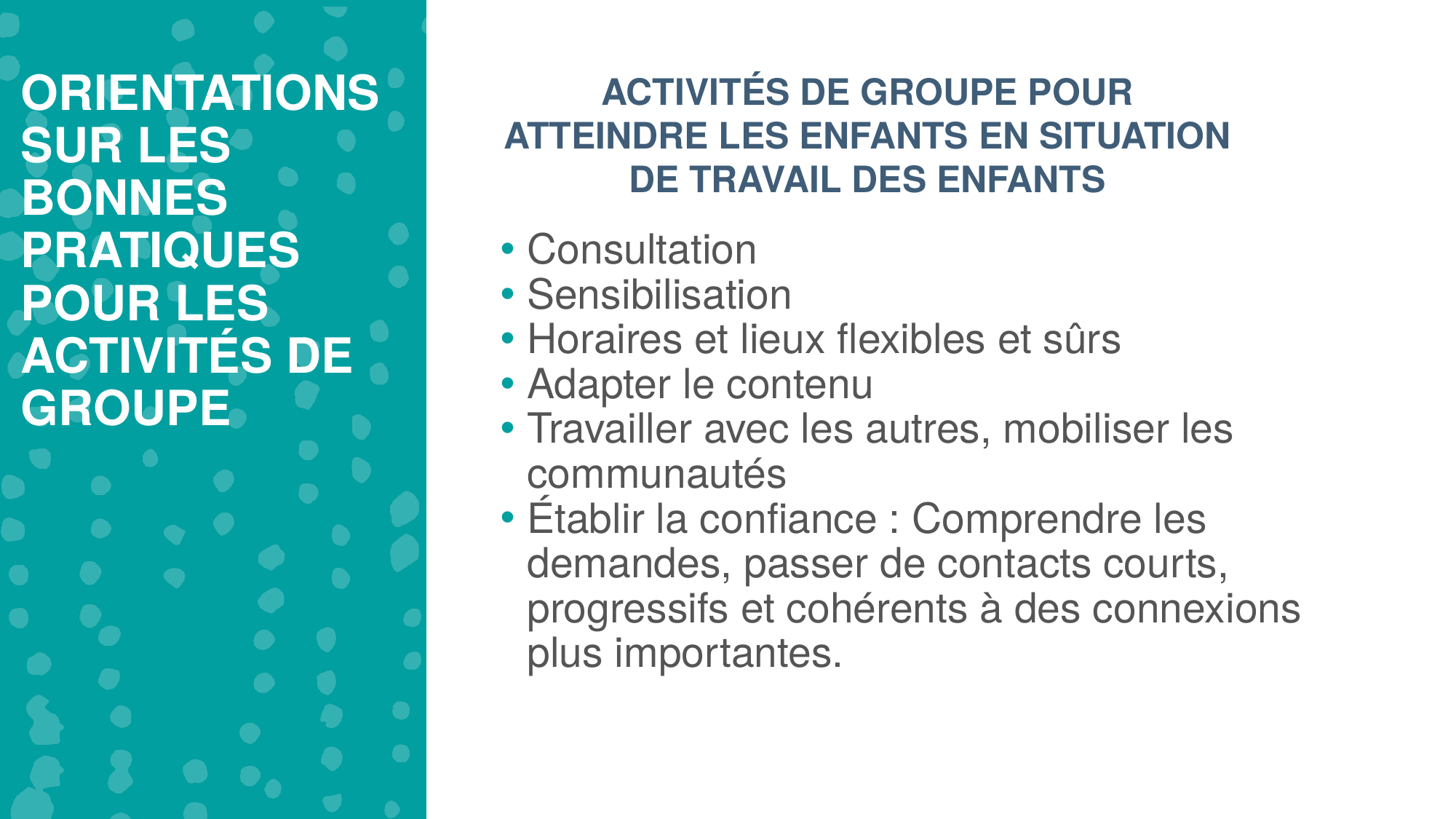

ORIENTATIONS SUR LES BONNES PRATIQUES POUR LES ACTIVITÉS DE GROUPE
ACTIVITÉS DE GROUPE POUR ATTEINDRE LES ENFANTS EN SITUATION DE TRAVAIL DES ENFANTS
Consultation
Sensibilisation
Horaires et lieux flexibles et sûrs
Adapter le contenu
Travailler avec les autres, mobiliser les communautés
Établir la confiance : Comprendre les demandes, passer de contacts courts, progressifs et cohérents à des connexions plus importantes.